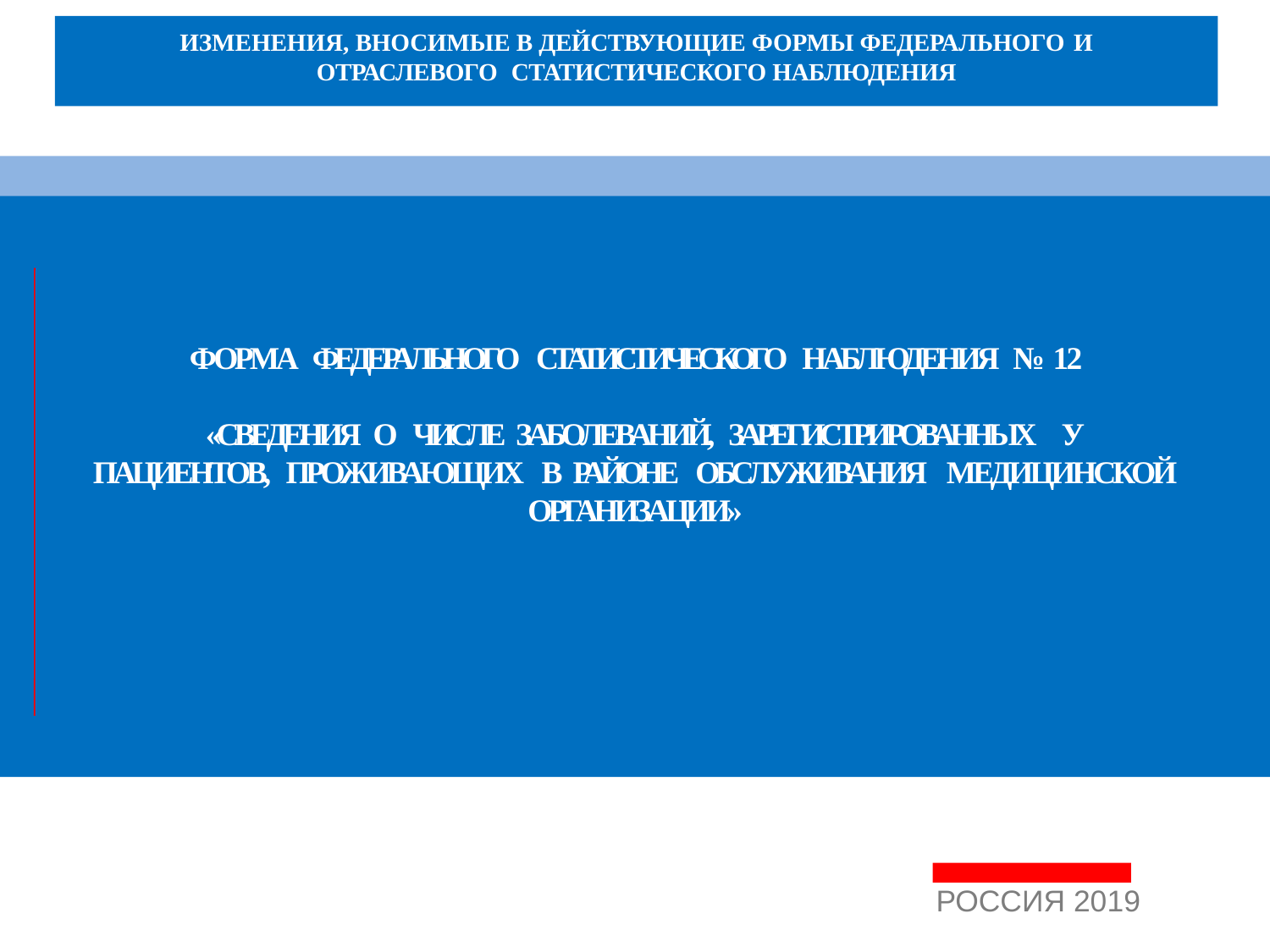

ИЗМЕНЕНИЯ, ВНОСИМЫЕ В ДЕЙСТВУЮЩИЕ ФОРМЫ ФЕДЕРАЛЬНОГО И
ОТРАСЛЕВОГО  СТАТИСТИЧЕСКОГО НАБЛЮДЕНИЯ

ФОРМА  ФЕДЕРАЛЬНОГО      СТАТИСТИЧЕСКОГО       НАБЛЮДЕНИЯ    № 12

«СВЕДЕНИЯ    О    ЧИСЛЕ    ЗАБОЛЕВАНИЙ,     ЗАРЕГИСТРИРОВАННЫХ     У
ПАЦИЕНТОВ,    ПРОЖИВАЮЩИХ     В         РАЙОНЕ      ОБСЛУЖИВАНИЯ      МЕДИЦИНСКОЙ ОРГАНИЗАЦИИ»

РОССИЯ 2019